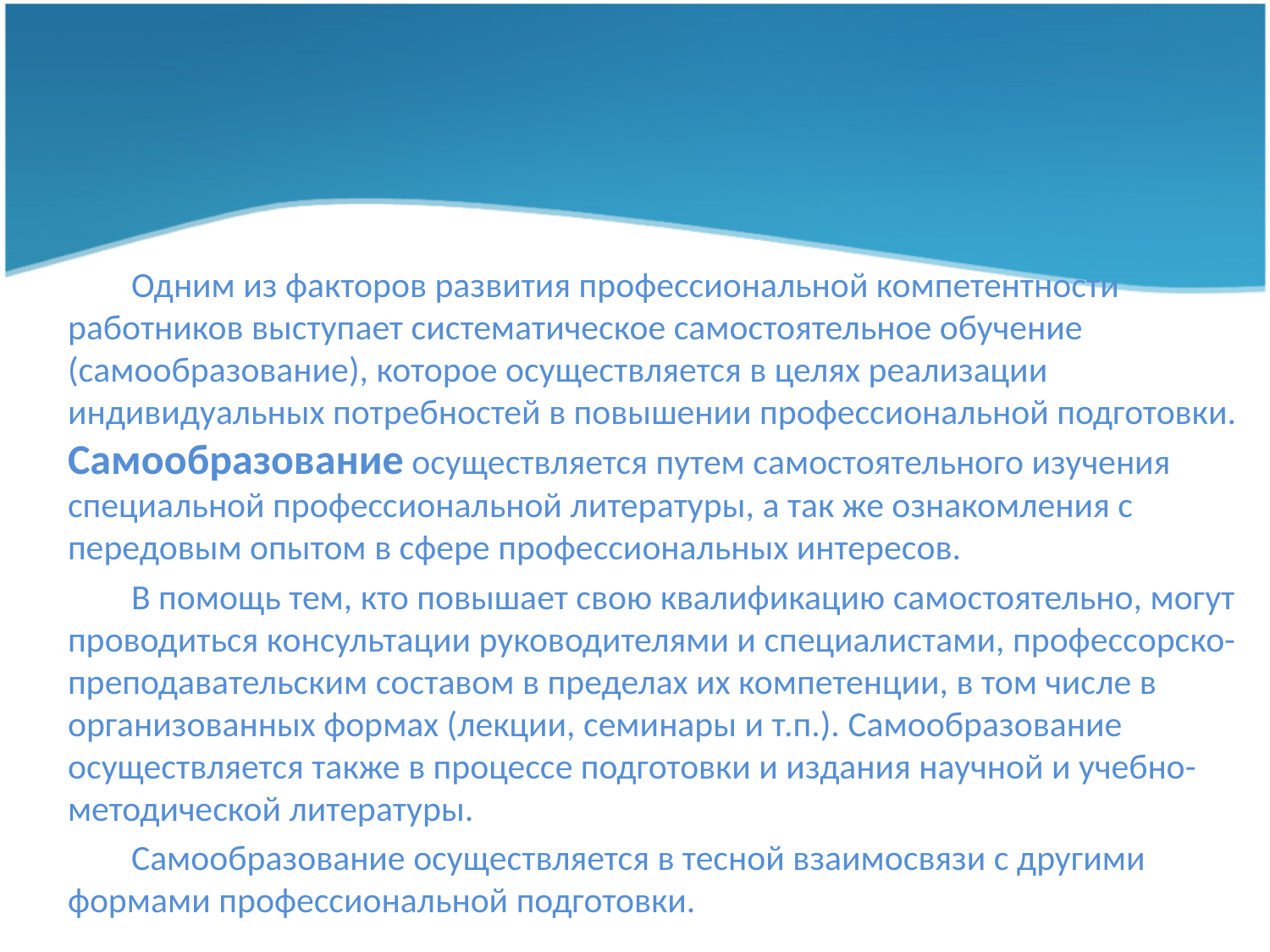

Одним из факторов развития профессиональной компетентности работников выступает систематическое самостоятельное обучение (самообразование), которое осуществляется в целях реализации индивидуальных потребностей в повышении профессиональной подготовки. Самообразование осуществляется путем самостоятельного изучения специальной профессиональной литературы, а так же ознакомления с передовым опытом в сфере профессиональных интересов.
В помощь тем, кто повышает свою квалификацию самостоятельно, могут проводиться консультации руководителями и специалистами, профессорско-преподавательским составом в пределах их компетенции, в том числе в организованных формах (лекции, семинары и т.п.). Самообразование осуществляется также в процессе подготовки и издания научной и учебно-методической литературы.
Самообразование осуществляется в тесной взаимосвязи с другими формами профессиональной подготовки.